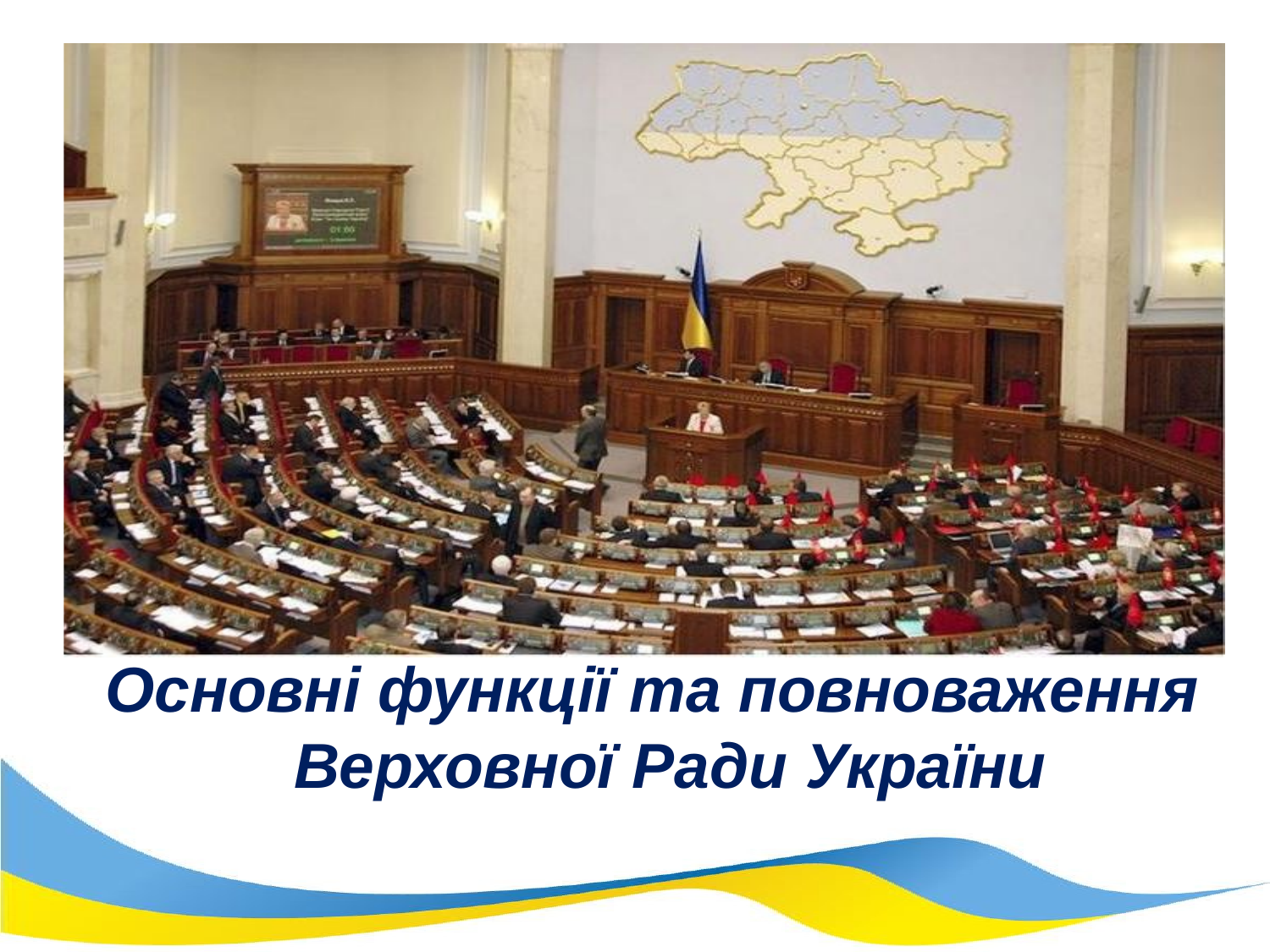

Основні функції та повноваження  Верховної Ради України

20